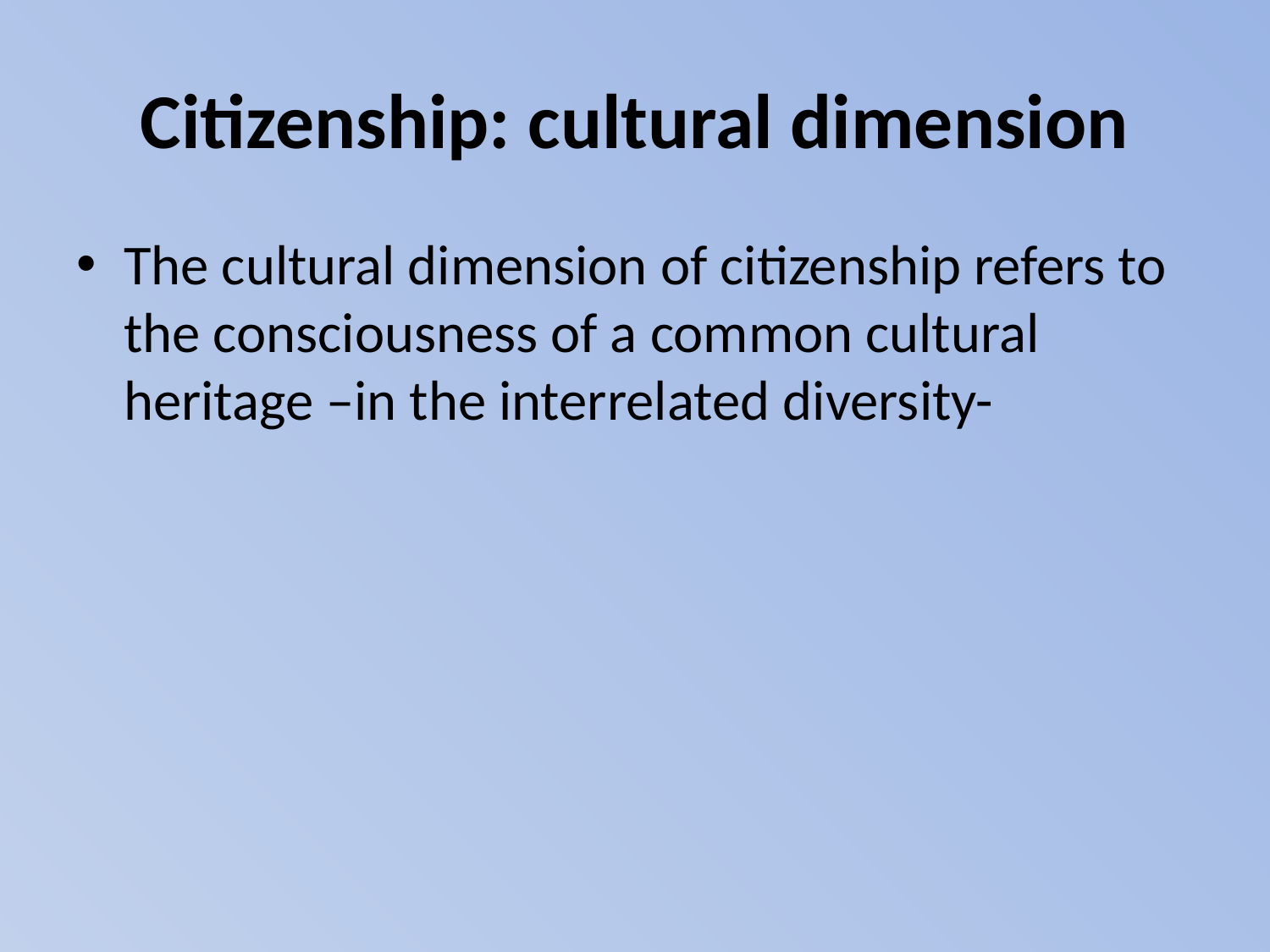

# Citizenship: cultural dimension
The cultural dimension of citizenship refers to the consciousness of a common cultural heritage –in the interrelated diversity-